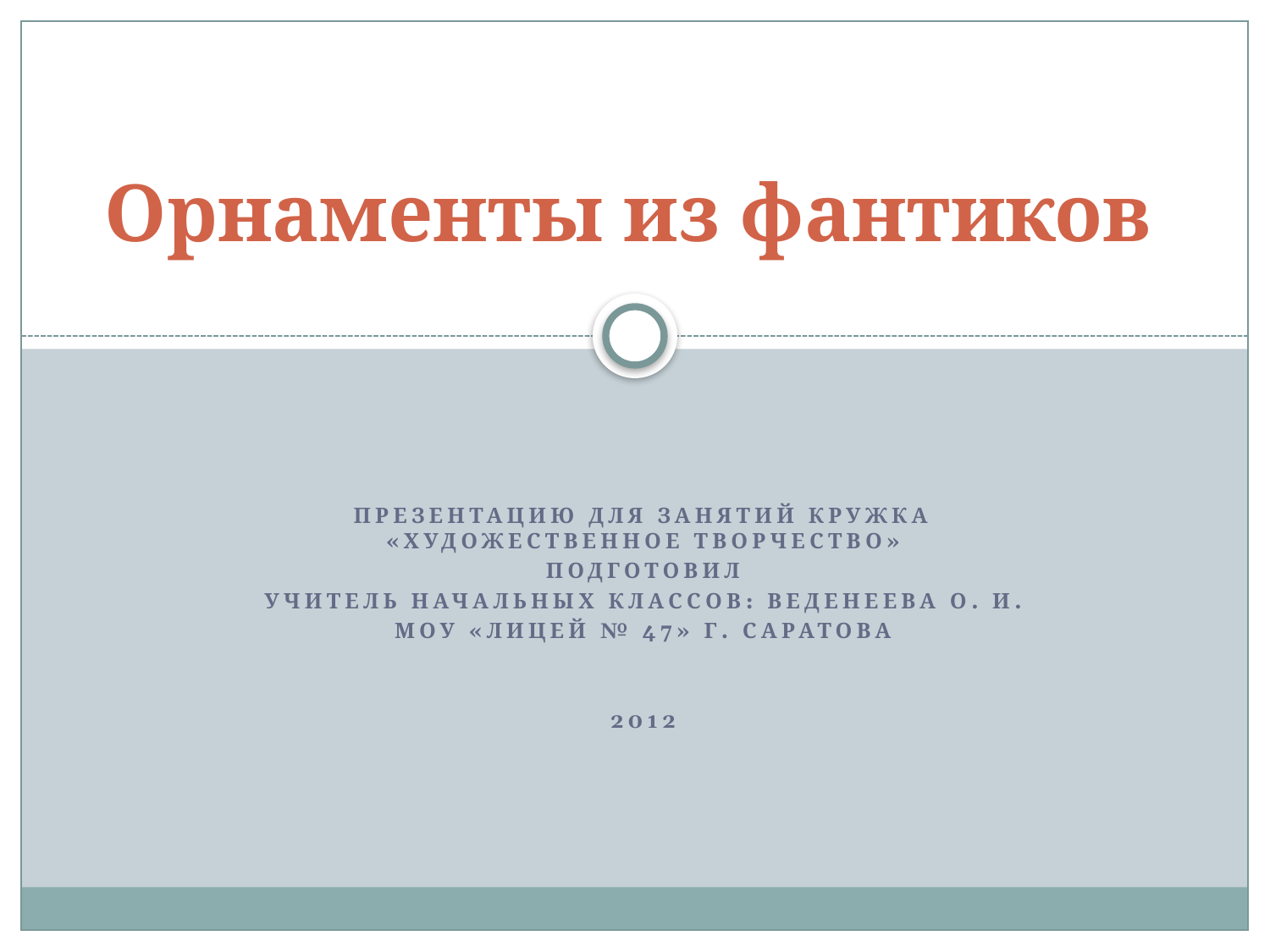

# Орнаменты из фантиков
Презентацию для занятий кружка «Художественное творчество»
подготовил
Учитель начальных классов: Веденеева О. И.
МОУ «Лицей № 47» г. Саратова

2012